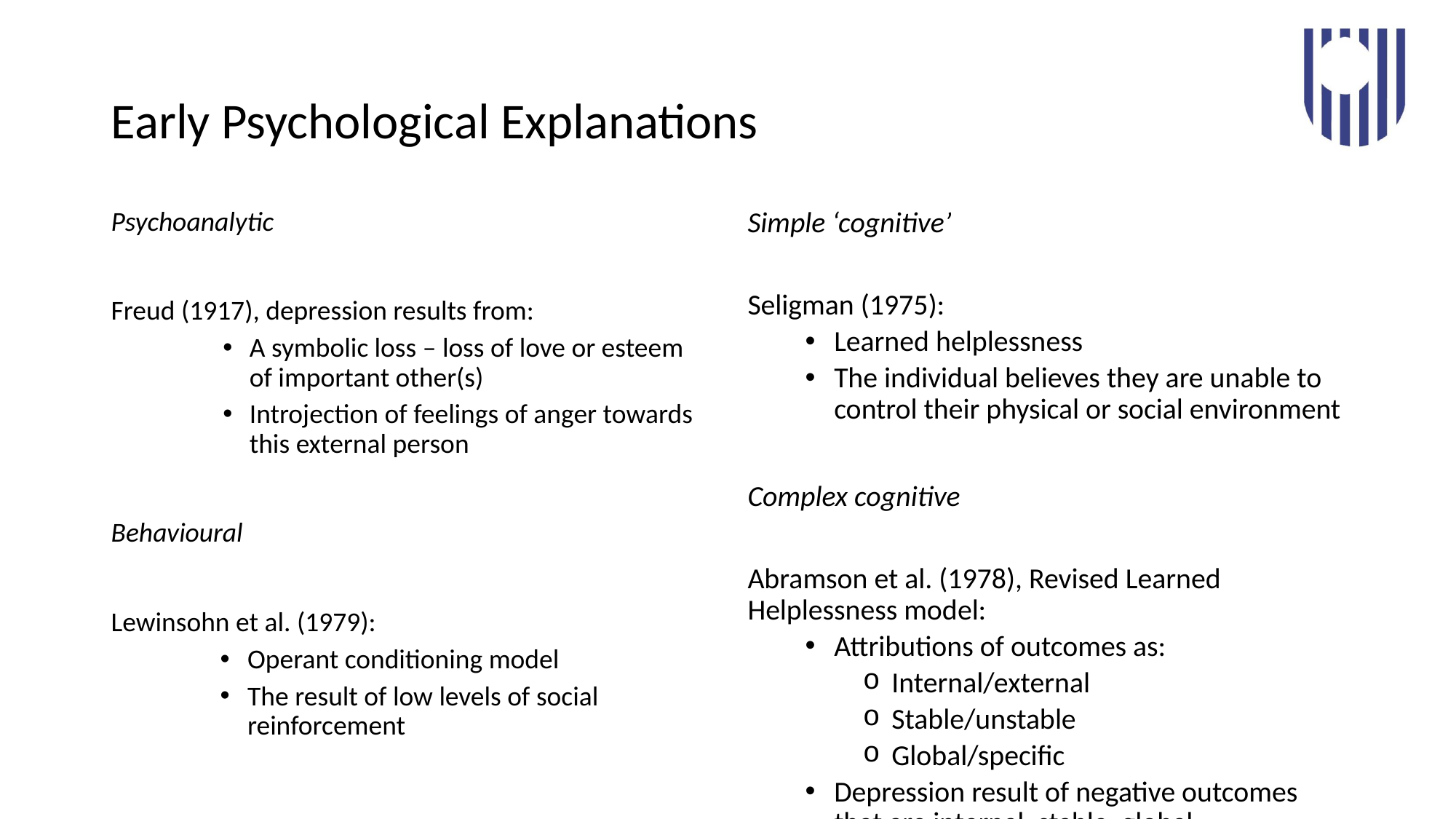

# Early Psychological Explanations
Psychoanalytic

Freud (1917), depression results from:
A symbolic loss – loss of love or esteem of important other(s)
Introjection of feelings of anger towards this external person

Behavioural

Lewinsohn et al. (1979):
Operant conditioning model
The result of low levels of social reinforcement

Simple ‘cognitive’

Seligman (1975):
Learned helplessness
The individual believes they are unable to control their physical or social environment

Complex cognitive

Abramson et al. (1978), Revised Learned Helplessness model:
Attributions of outcomes as:
Internal/external
Stable/unstable
Global/specific
Depression result of negative outcomes that are internal, stable, global